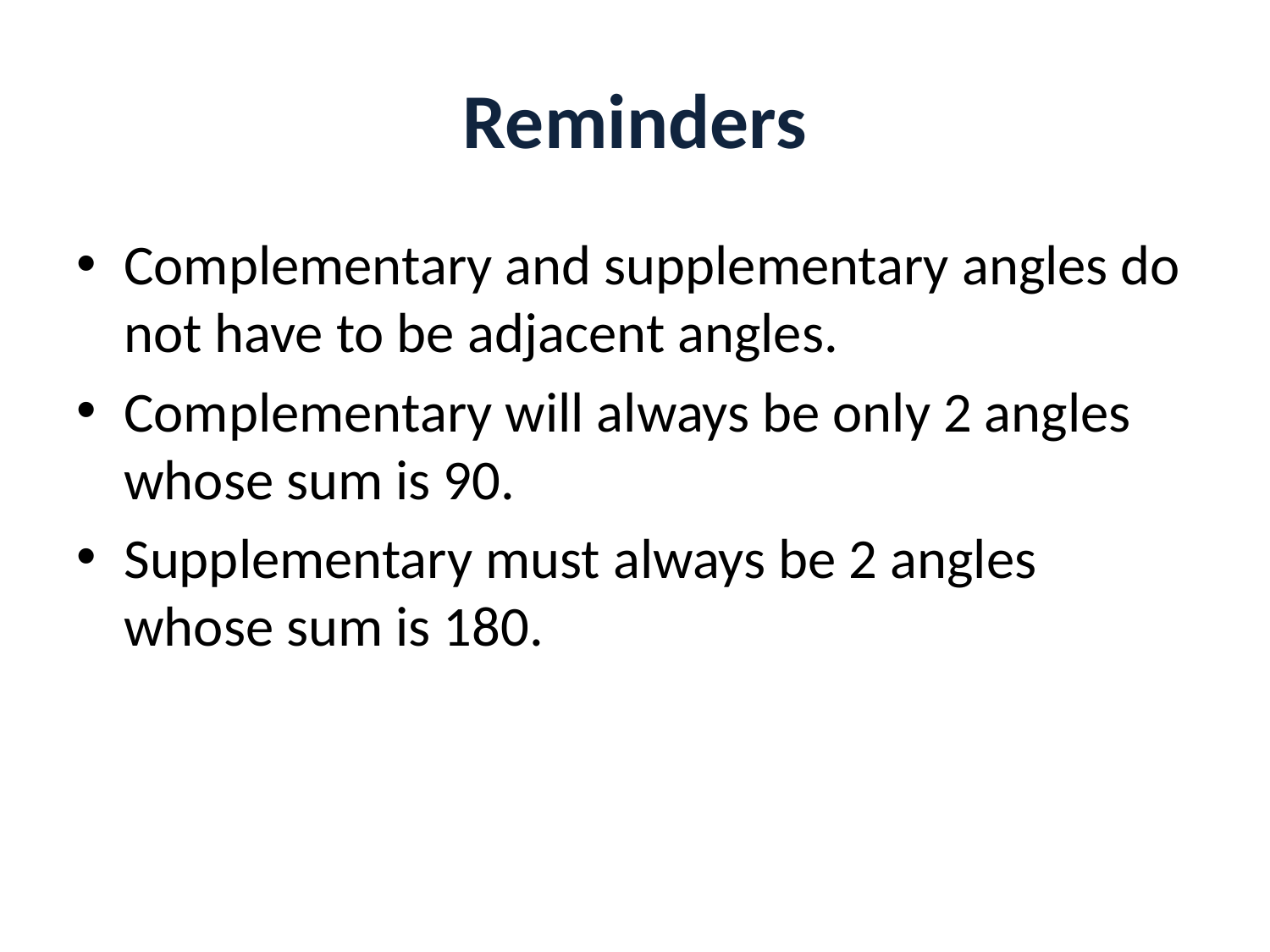

# Reminders
Complementary and supplementary angles do not have to be adjacent angles.
Complementary will always be only 2 angles whose sum is 90.
Supplementary must always be 2 angles whose sum is 180.